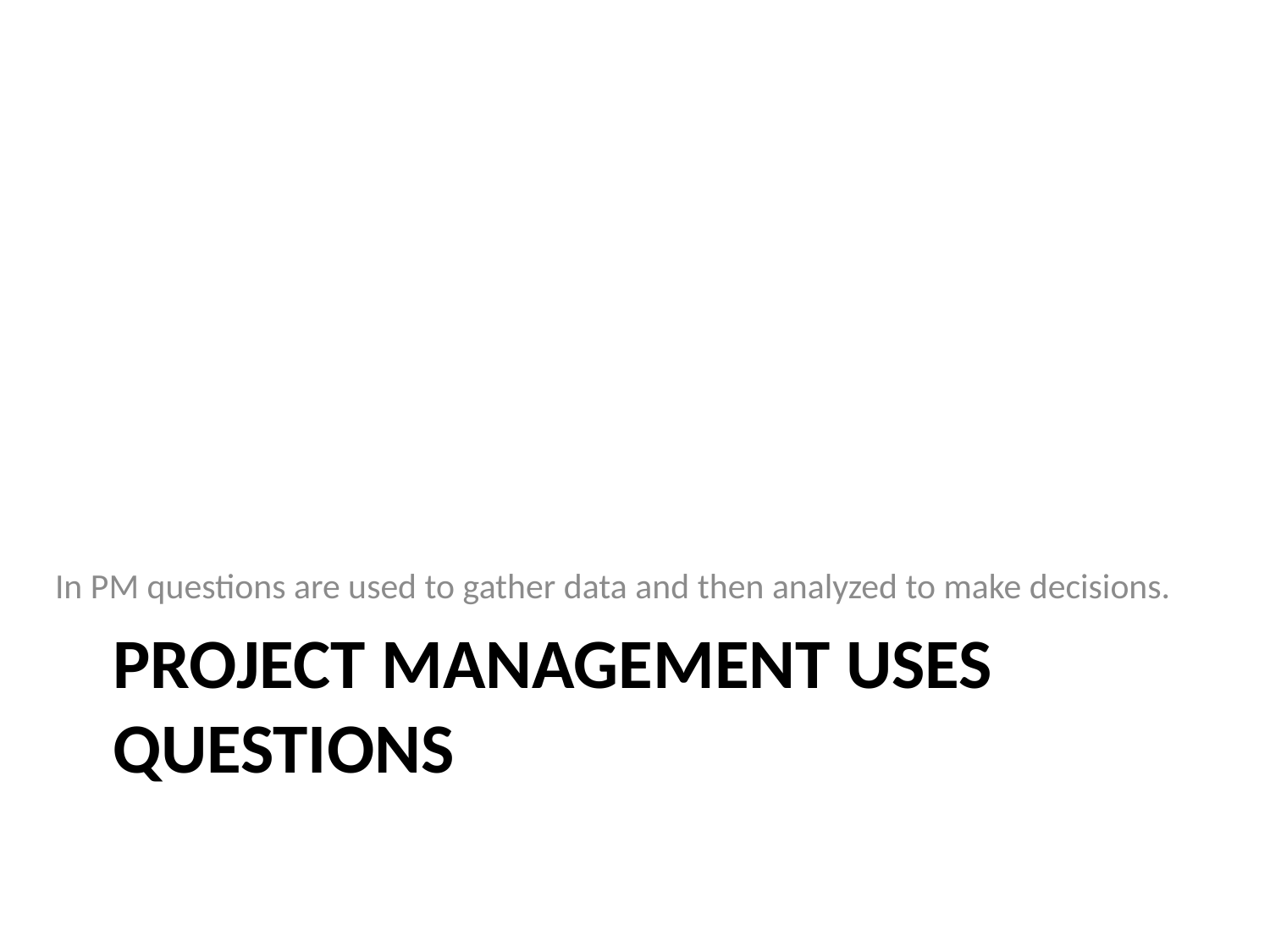

In PM questions are used to gather data and then analyzed to make decisions.
# Project Management uses questions